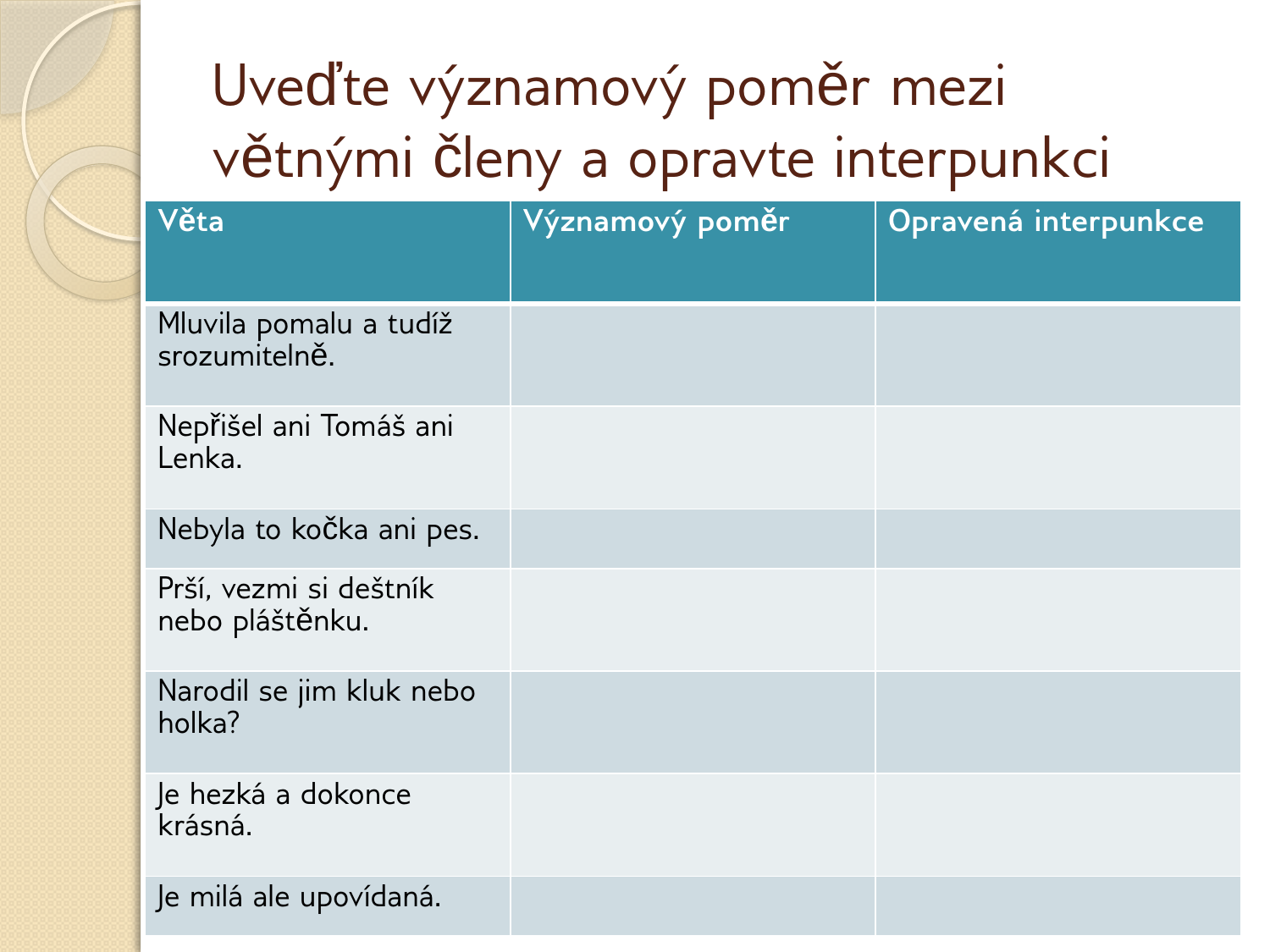

# Uveďte významový poměr mezi větnými členy a opravte interpunkci
| Věta | Významový poměr | Opravená interpunkce |
| --- | --- | --- |
| Mluvila pomalu a tudíž srozumitelně. |  |  |
| Nepřišel ani Tomáš ani Lenka. |  |  |
| Nebyla to kočka ani pes. |  |  |
| Prší, vezmi si deštník nebo pláštěnku. |  |  |
| Narodil se jim kluk nebo holka? |  |  |
| Je hezká a dokonce krásná. |  |  |
| Je milá ale upovídaná. |  |  |